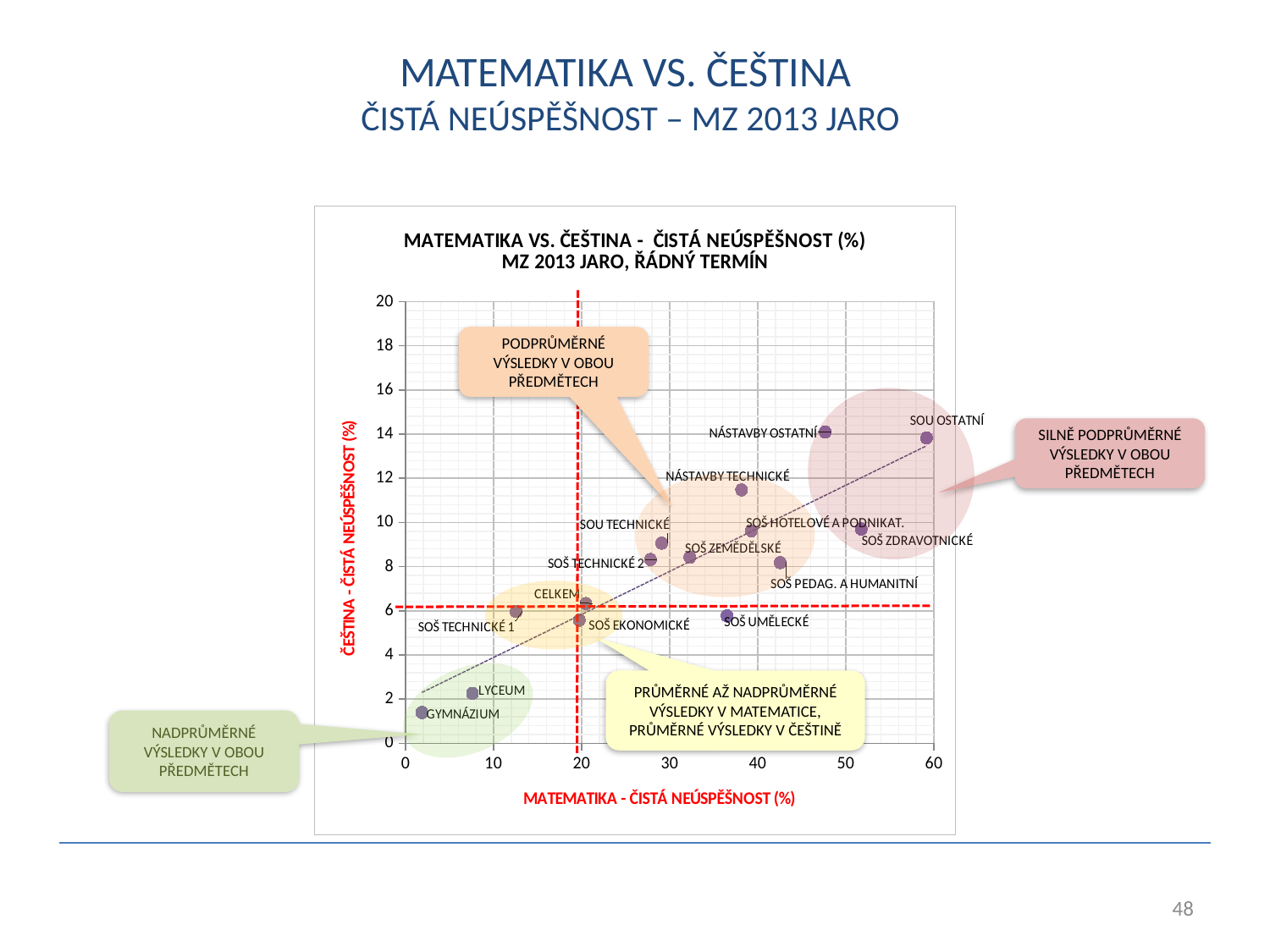

# MATEMATIKA VS. ČEŠTINA ČISTÁ NEÚSPĚŠNOST – MZ 2013 JARO

### Chart: MATEMATIKA VS. ČEŠTINA -  ČISTÁ NEÚSPĚŠNOST (%)
MZ 2013 JARO, ŘÁDNÝ TERMÍN

| Category | ČJ |
|---|---|
PODPRŮMĚRNÉ VÝSLEDKY V OBOU PŘEDMĚTECH

SILNĚ PODPRŮMĚRNÉ VÝSLEDKY V OBOU PŘEDMĚTECH

PRŮMĚRNÉ AŽ NADPRŮMĚRNÉ VÝSLEDKY V MATEMATICE, PRŮMĚRNÉ VÝSLEDKY V ČEŠTINĚ
NADPRŮMĚRNÉ VÝSLEDKY V OBOU PŘEDMĚTECH
48